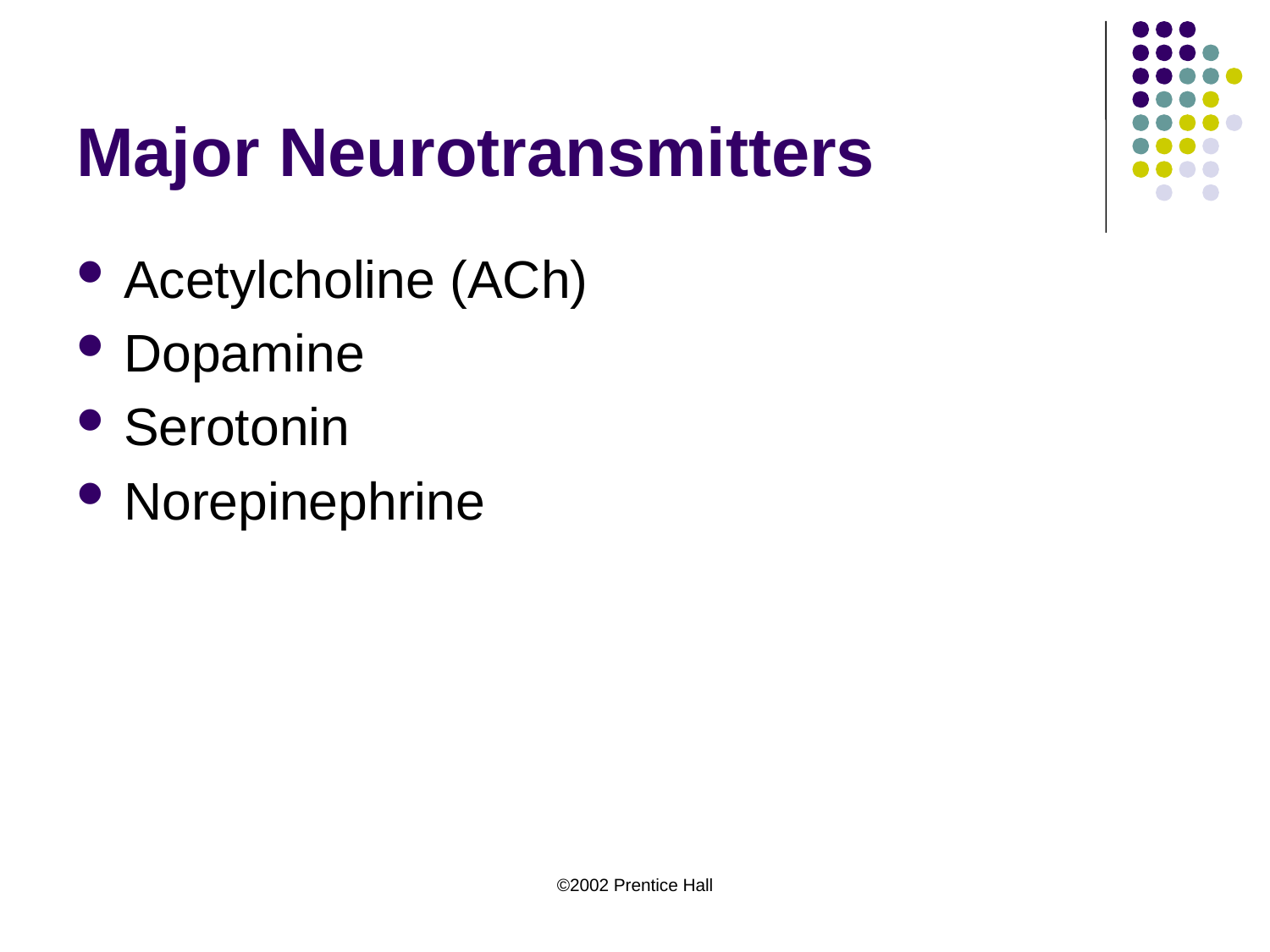

# Major Neurotransmitters
Acetylcholine (ACh)
Dopamine
Serotonin
Norepinephrine
©2002 Prentice Hall